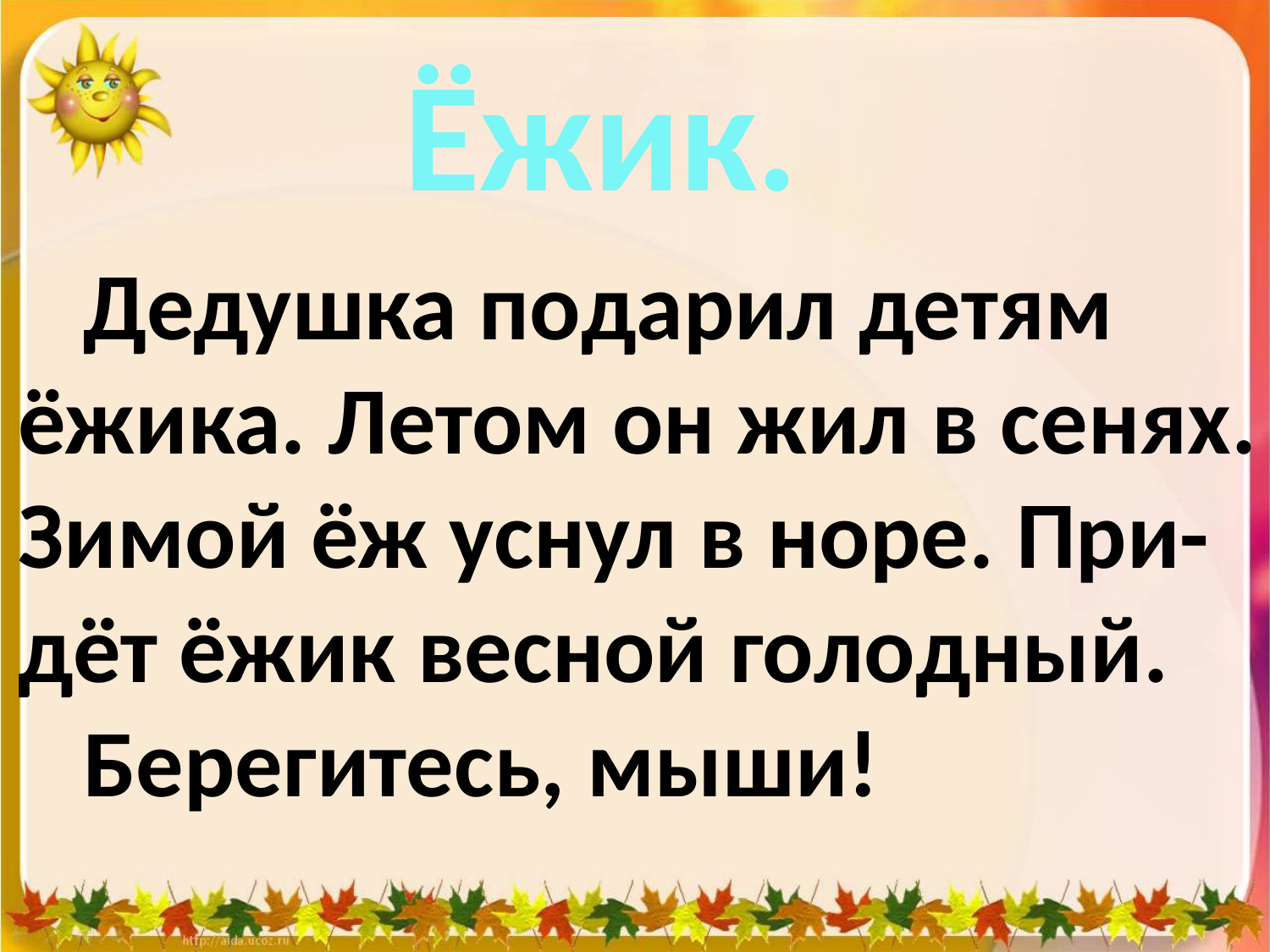

Ёжик.
   Дедушка подарил детям
ёжика. Летом он жил в сенях.
Зимой ёж уснул в норе. При-
дёт ёжик весной голодный.
   Берегитесь, мыши!